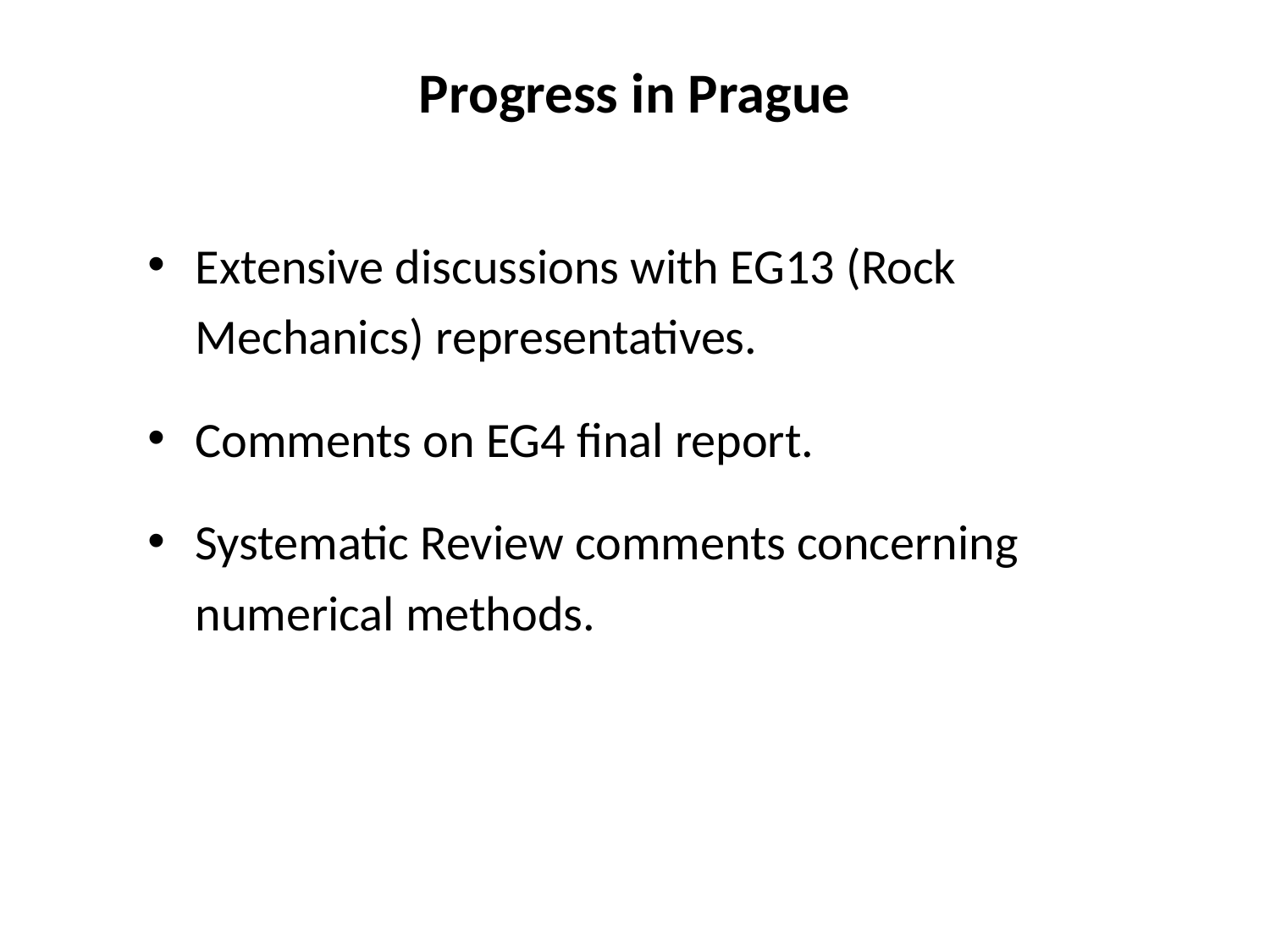

# Progress in Prague
Extensive discussions with EG13 (Rock Mechanics) representatives.
Comments on EG4 final report.
Systematic Review comments concerning numerical methods.